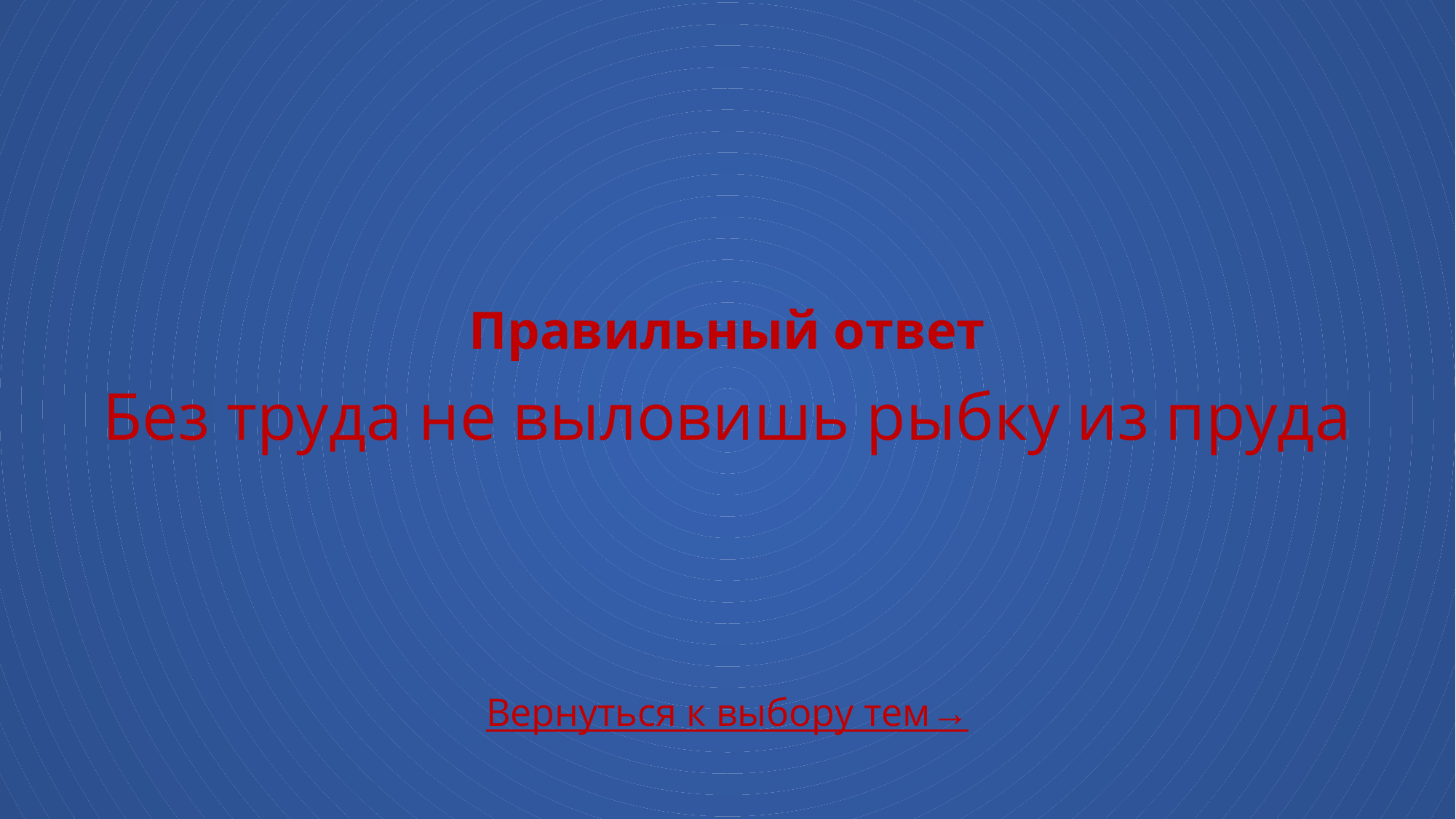

# Правильный ответ Без труда не выловишь рыбку из пруда
Вернуться к выбору тем→